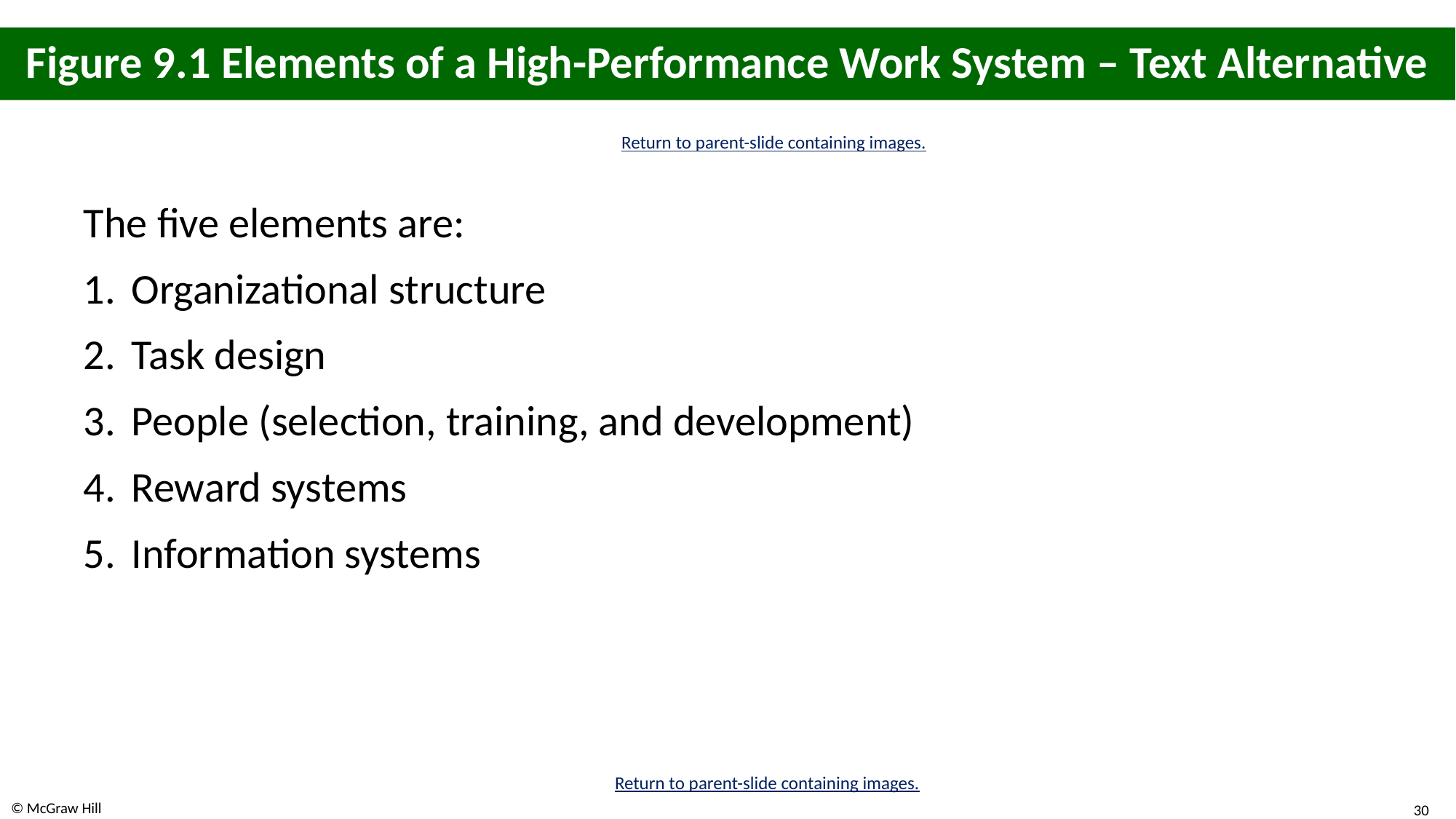

# Figure 9.1 Elements of a High-Performance Work System – Text Alternative
Return to parent-slide containing images.
The five elements are:
Organizational structure
Task design
People (selection, training, and development)
Reward systems
Information systems
Return to parent-slide containing images.